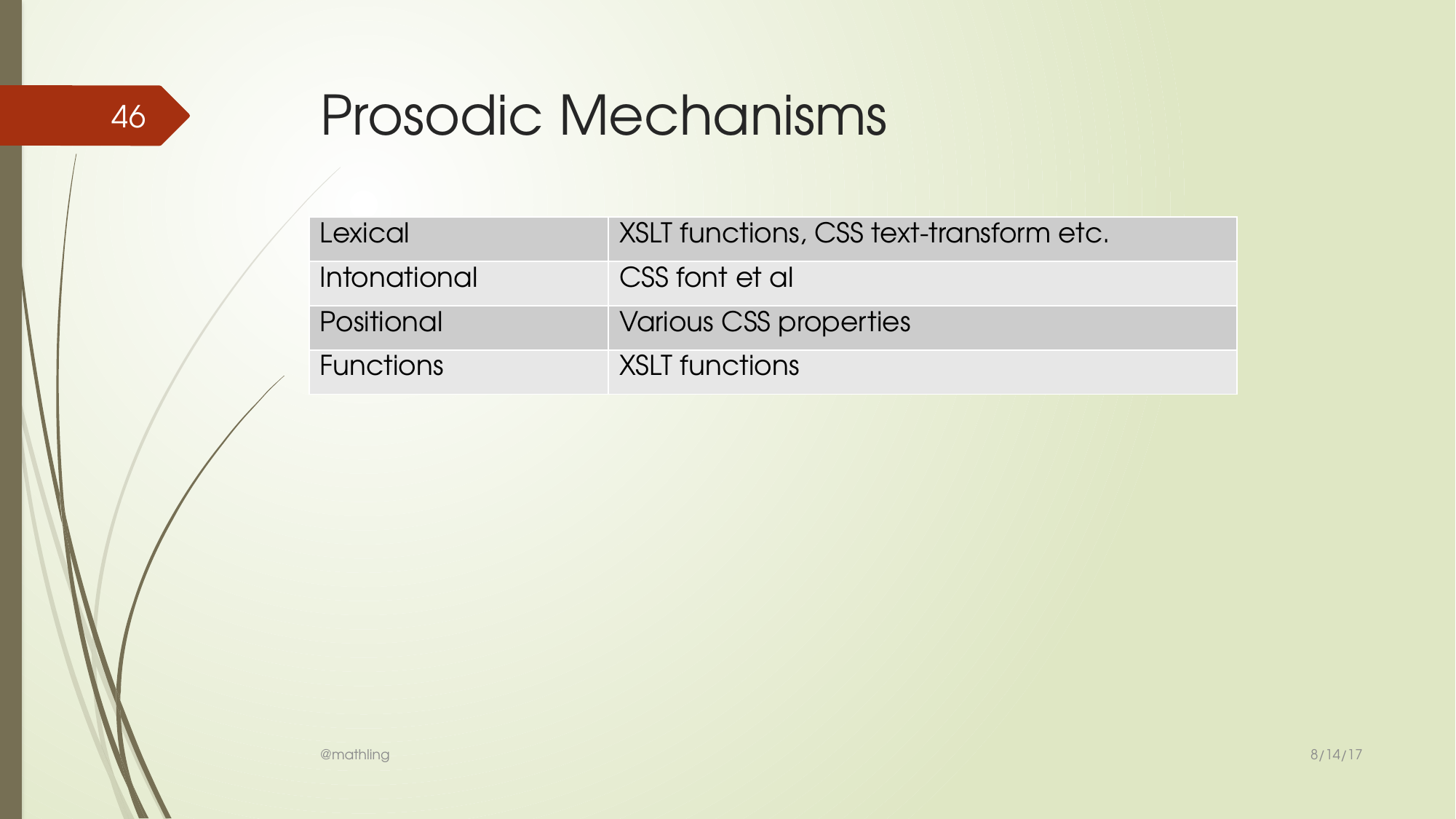

# Prosodic Mechanisms
46
| Lexical | XSLT functions, CSS text-transform etc. |
| --- | --- |
| Intonational | CSS font et al |
| Positional | Various CSS properties |
| Functions | XSLT functions |
8/14/17
@mathling